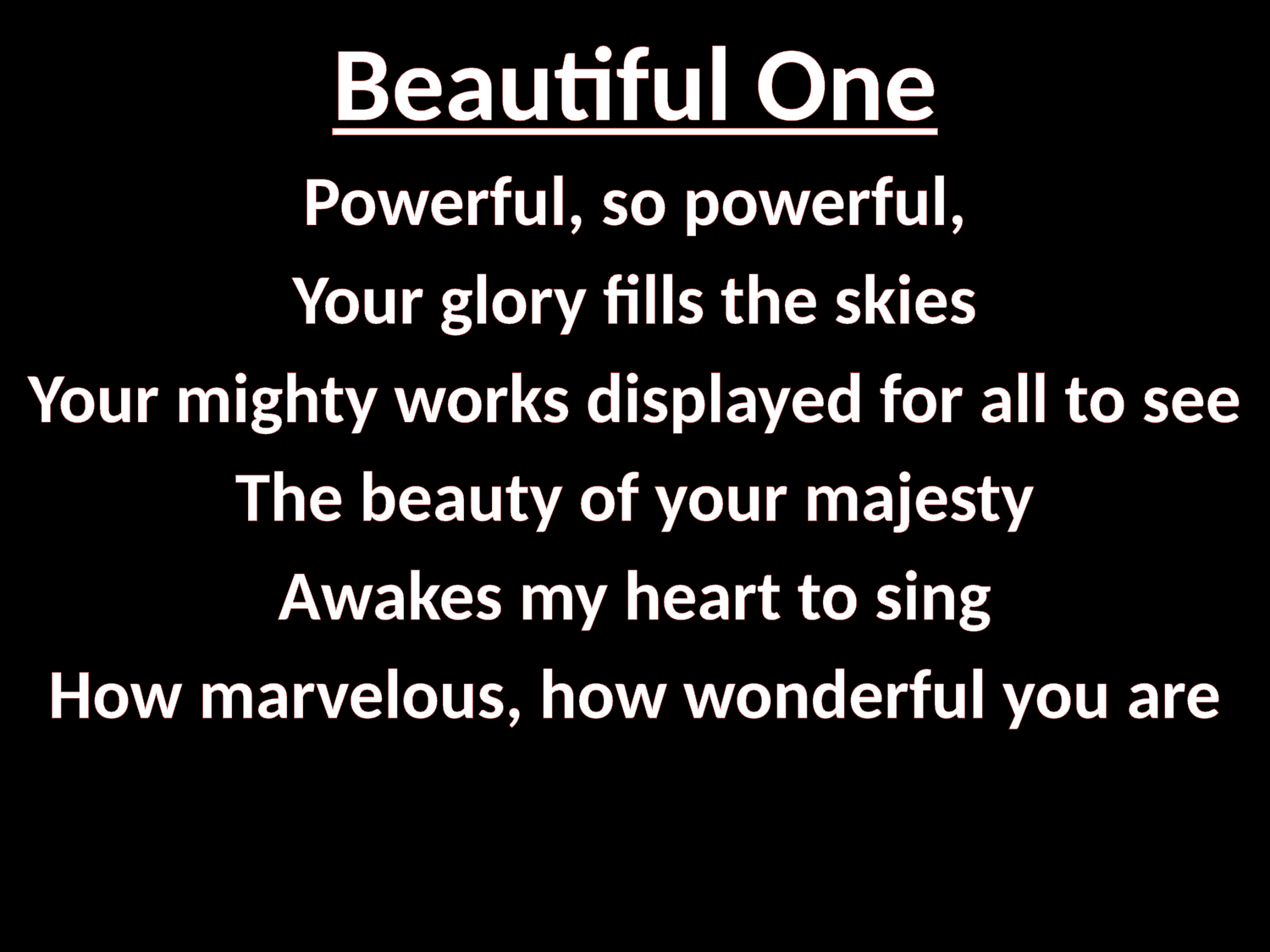

# Beautiful One
Powerful, so powerful,
Your glory fills the skies
Your mighty works displayed for all to see
The beauty of your majesty
Awakes my heart to sing
How marvelous, how wonderful you are